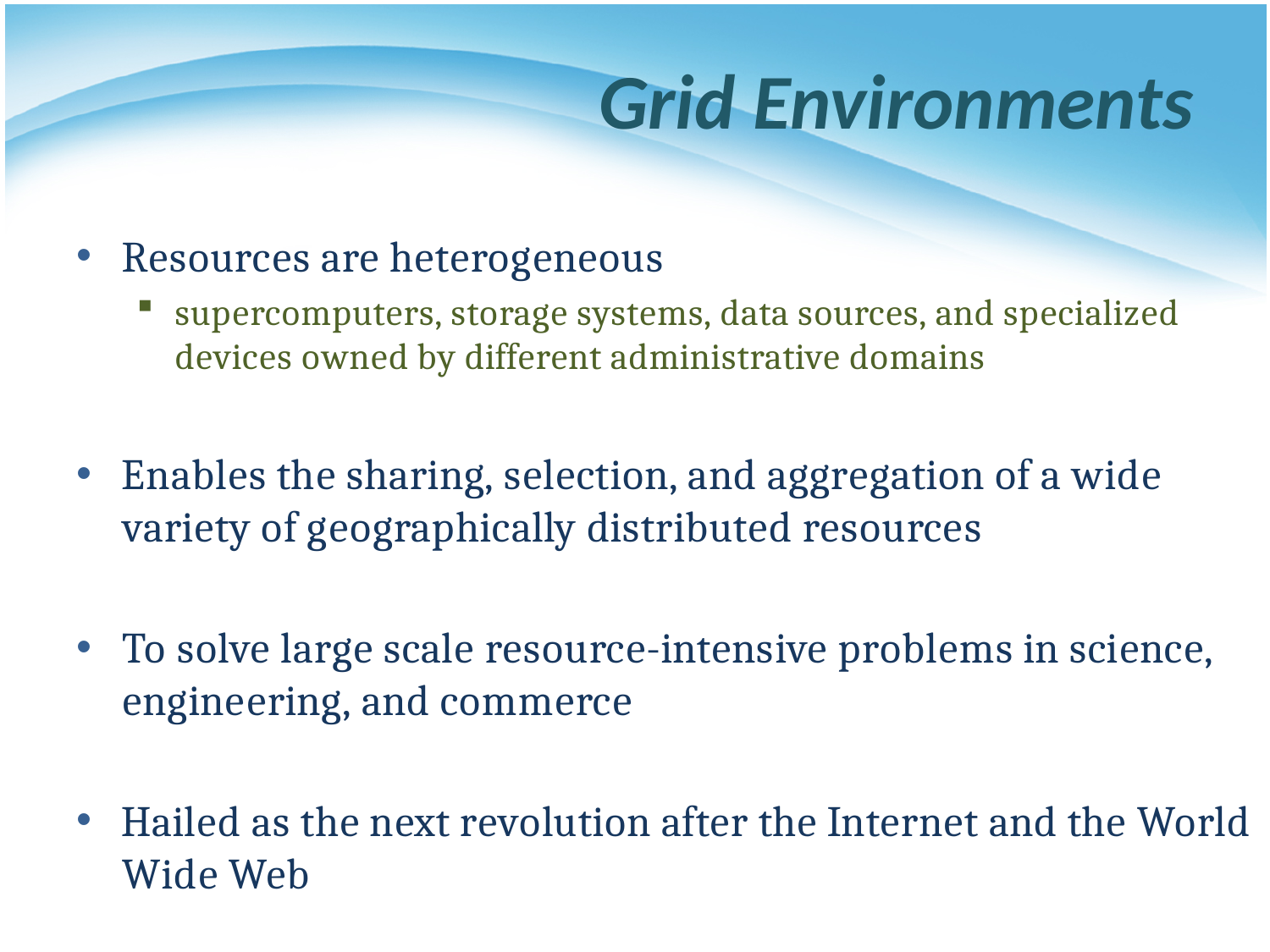

# Grid Environments
Resources are heterogeneous
supercomputers, storage systems, data sources, and specialized devices owned by different administrative domains

Enables the sharing, selection, and aggregation of a wide variety of geographically distributed resources

To solve large scale resource-intensive problems in science, engineering, and commerce

Hailed as the next revolution after the Internet and the World Wide Web